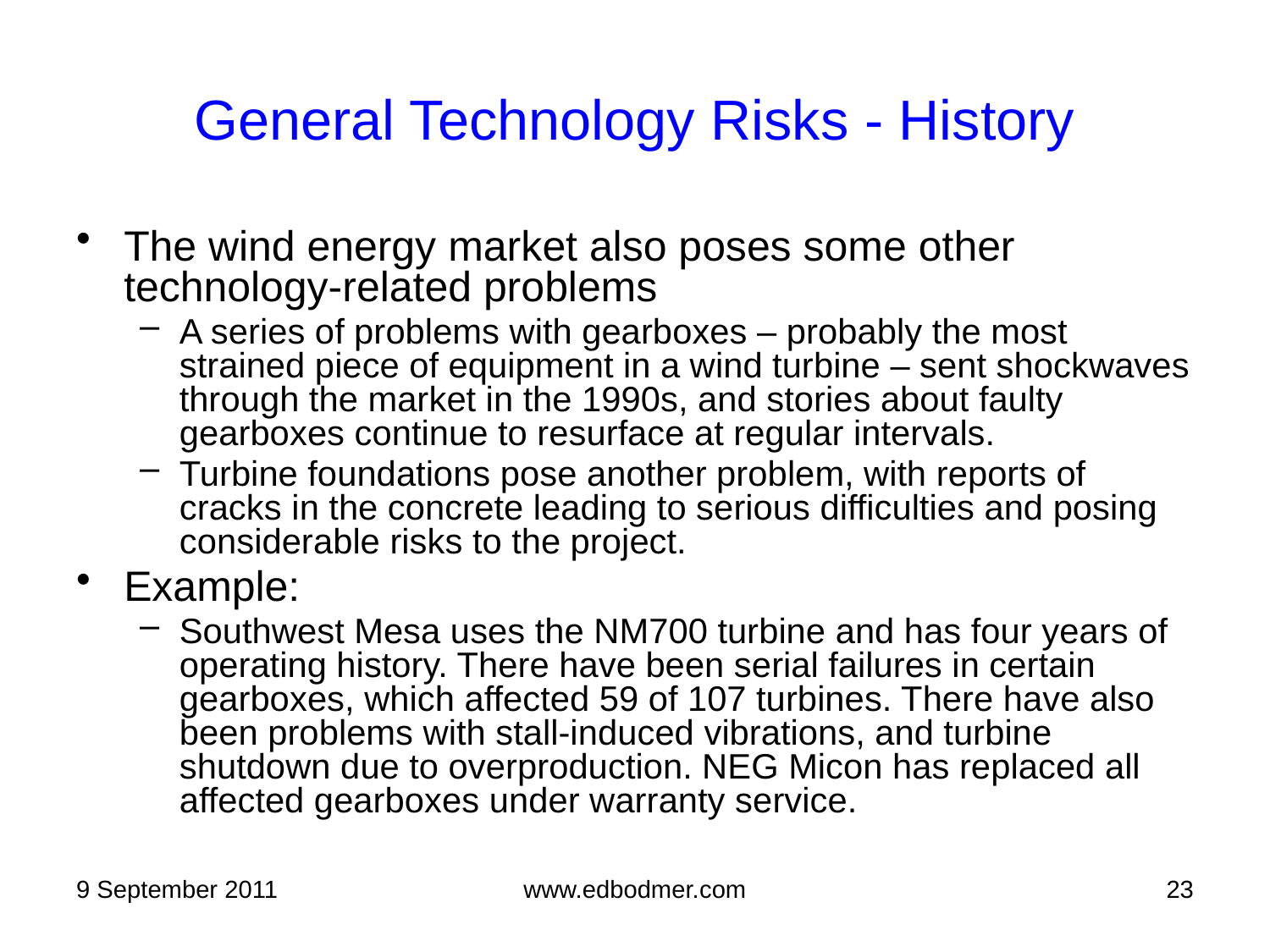

General Technology Risks - History
The wind energy market also poses some other technology-related problems
A series of problems with gearboxes – probably the most strained piece of equipment in a wind turbine – sent shockwaves through the market in the 1990s, and stories about faulty gearboxes continue to resurface at regular intervals.
Turbine foundations pose another problem, with reports of cracks in the concrete leading to serious difficulties and posing considerable risks to the project.
Example:
Southwest Mesa uses the NM700 turbine and has four years of operating history. There have been serial failures in certain gearboxes, which affected 59 of 107 turbines. There have also been problems with stall-induced vibrations, and turbine shutdown due to overproduction. NEG Micon has replaced all affected gearboxes under warranty service.
9 September 2011
www.edbodmer.com
23